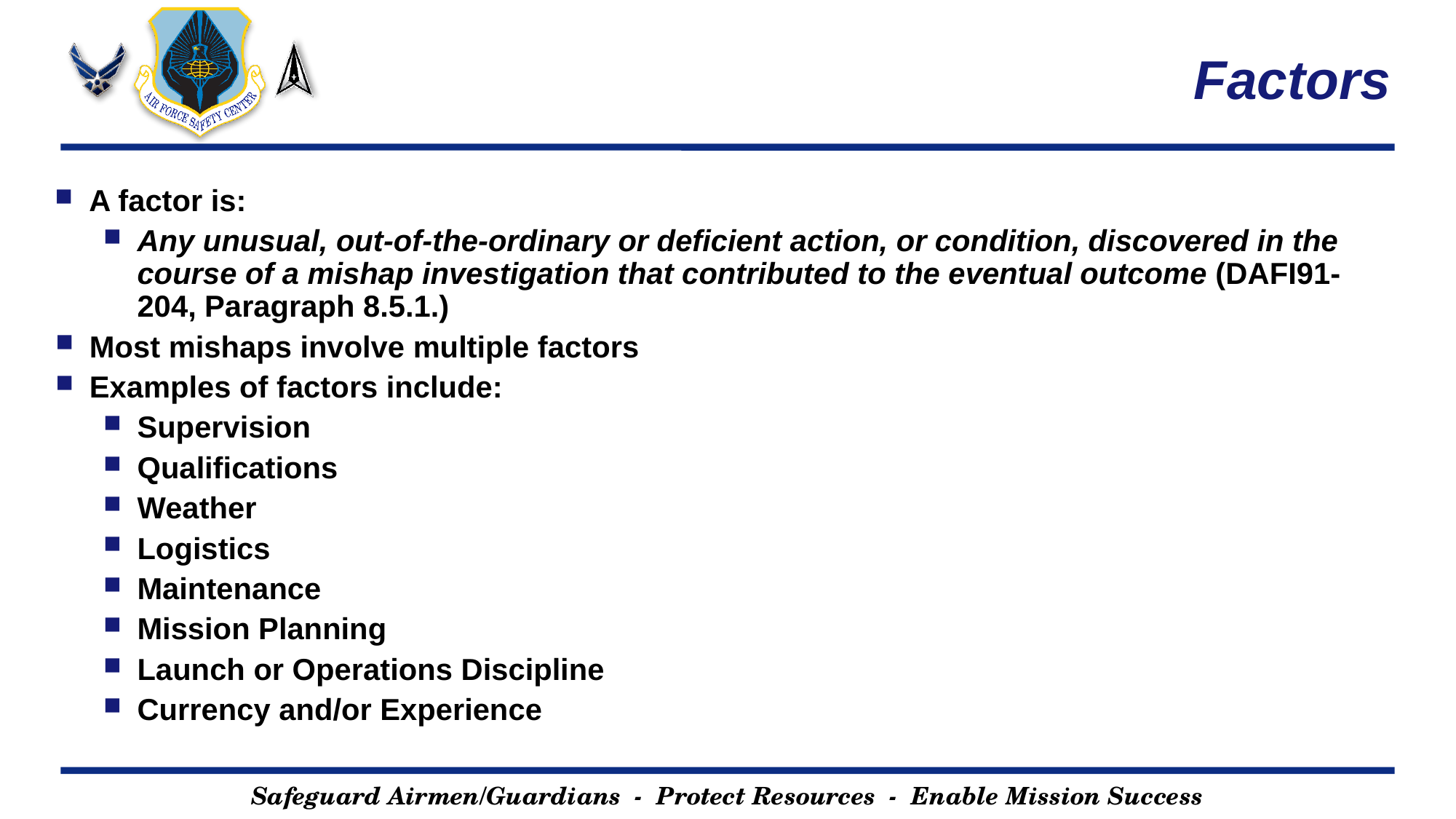

# Factors
A factor is:
Any unusual, out-of-the-ordinary or deficient action, or condition, discovered in the course of a mishap investigation that contributed to the eventual outcome (DAFI91-204, Paragraph 8.5.1.)
Most mishaps involve multiple factors
Examples of factors include:
Supervision
Qualifications
Weather
Logistics
Maintenance
Mission Planning
Launch or Operations Discipline
Currency and/or Experience